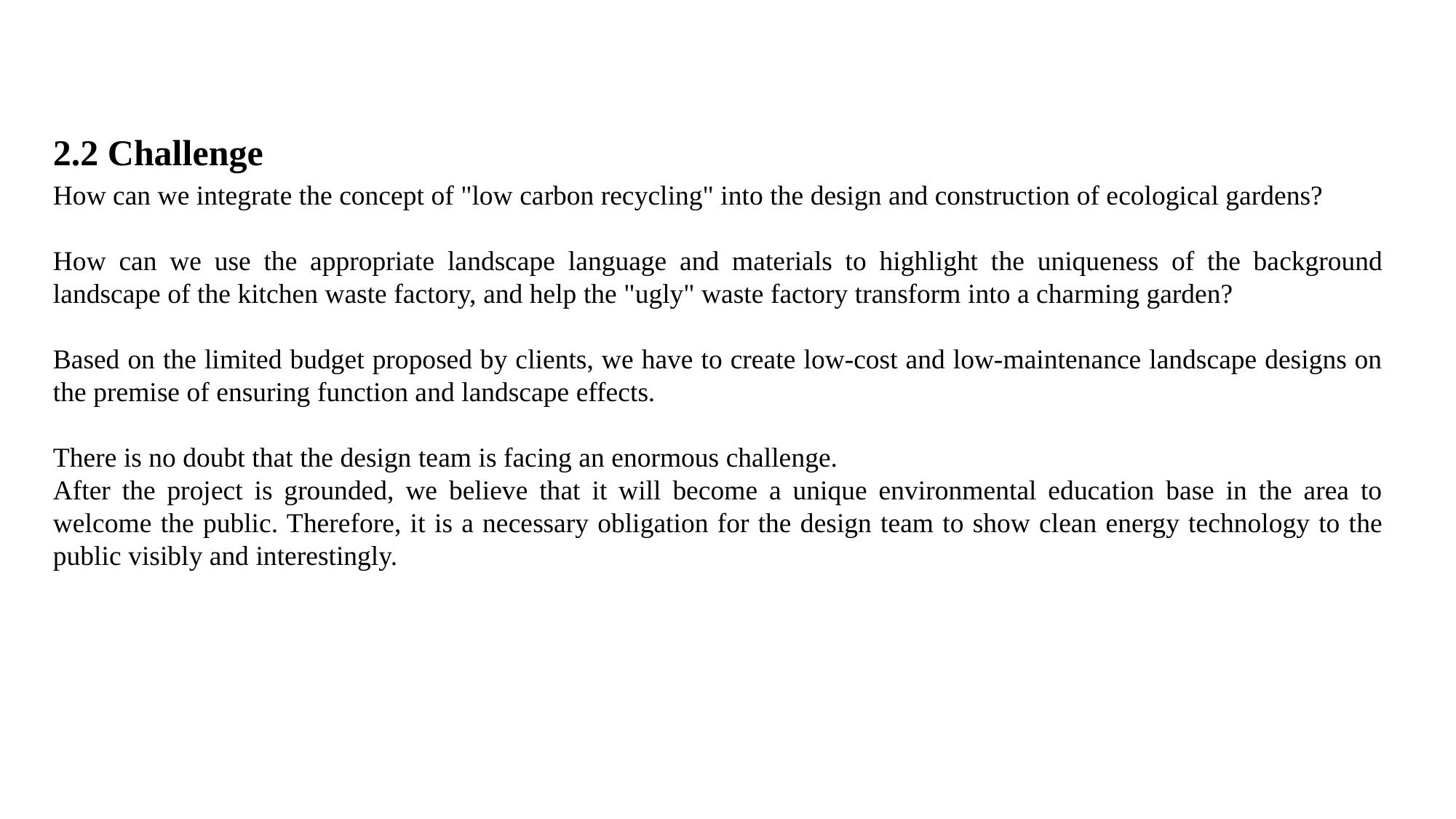

2.2 Challenge
How can we integrate the concept of "low carbon recycling" into the design and construction of ecological gardens?

How can we use the appropriate landscape language and materials to highlight the uniqueness of the background landscape of the kitchen waste factory, and help the "ugly" waste factory transform into a charming garden?

Based on the limited budget proposed by clients, we have to create low-cost and low-maintenance landscape designs on the premise of ensuring function and landscape effects.

There is no doubt that the design team is facing an enormous challenge.
After the project is grounded, we believe that it will become a unique environmental education base in the area to welcome the public. Therefore, it is a necessary obligation for the design team to show clean energy technology to the public visibly and interestingly.